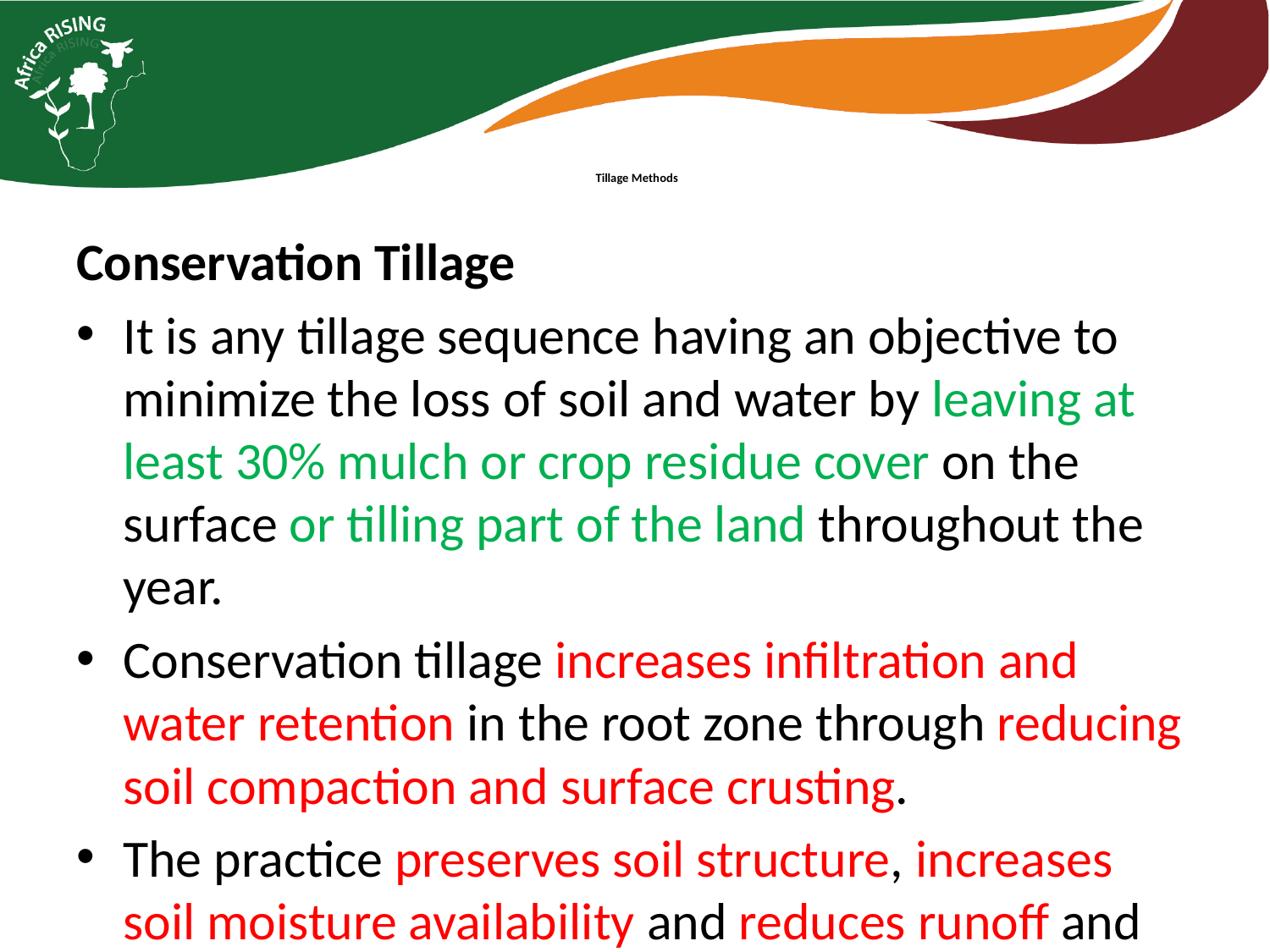

# Tillage Methods
Conservation Tillage
It is any tillage sequence having an objective to minimize the loss of soil and water by leaving at least 30% mulch or crop residue cover on the surface or tilling part of the land throughout the year.
Conservation tillage increases infiltration and water retention in the root zone through reducing soil compaction and surface crusting.
The practice preserves soil structure, increases soil moisture availability and reduces runoff and erosion.